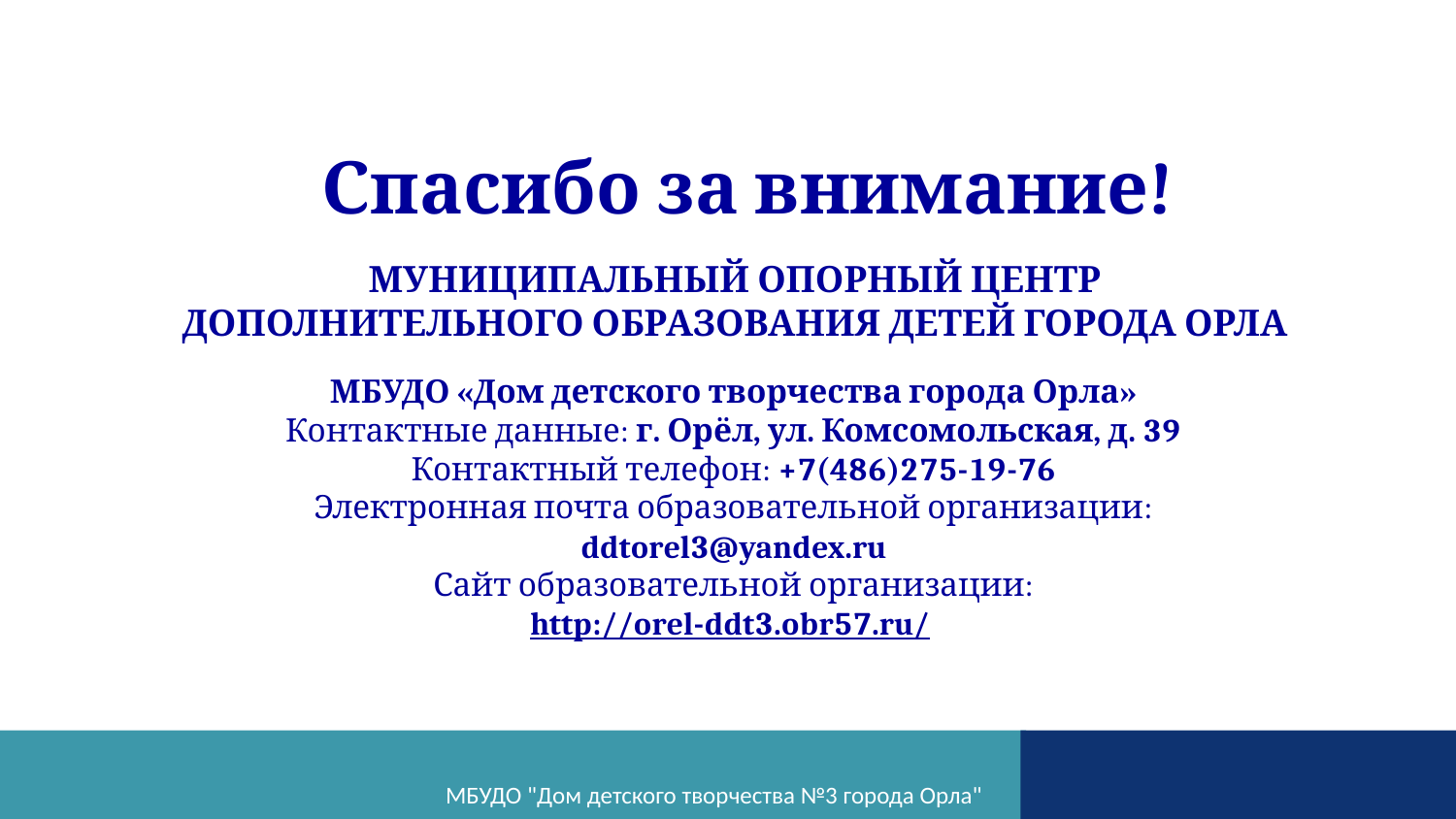

Спасибо за внимание!

МУНИЦИПАЛЬНЫЙ ОПОРНЫЙ ЦЕНТР
ДОПОЛНИТЕЛЬНОГО ОБРАЗОВАНИЯ ДЕТЕЙ ГОРОДА ОРЛА
МБУДО «Дом детского творчества города Орла»
Контактные данные: г. Орёл, ул. Комсомольская, д. 39
Контактный телефон: +7(486)275-19-76
Электронная почта образовательной организации:
ddtorel3@yandex.ru
Сайт образовательной организации:
http://orel-ddt3.obr57.ru/

МБУДО "Дом детского творчества №3 города Орла"